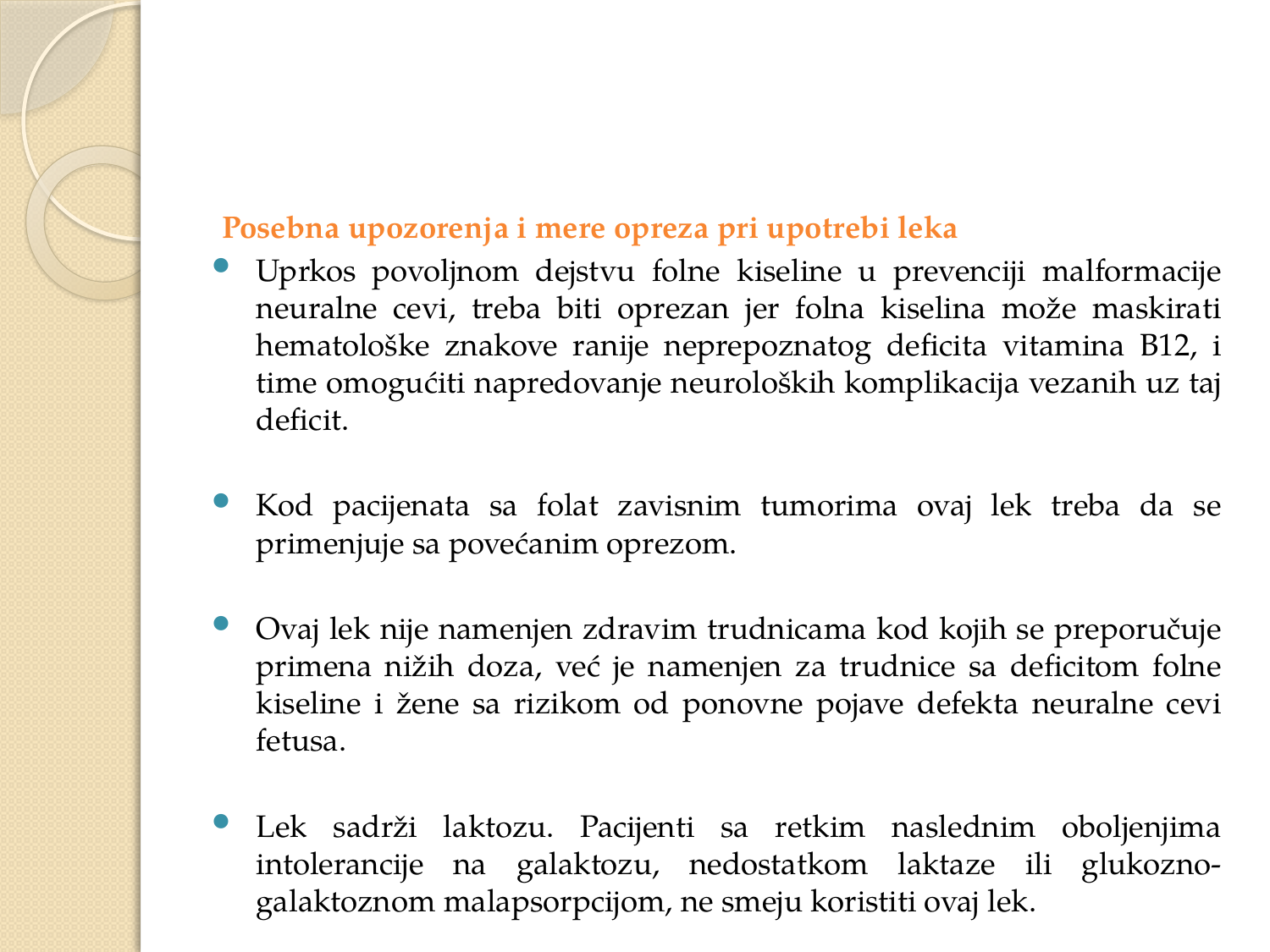

#
Posebna upozorenja i mere opreza pri upotrebi leka
Uprkos povoljnom dejstvu folne kiseline u prevenciji malformacije neuralne cevi, treba biti oprezan jer folna kiselina može maskirati hematološke znakove ranije neprepoznatog deficita vitamina B12, i time omogućiti napredovanje neuroloških komplikacija vezanih uz taj deficit.

Kod pacijenata sa folat zavisnim tumorima ovaj lek treba da se primenjuje sa povećanim oprezom.

Ovaj lek nije namenjen zdravim trudnicama kod kojih se preporučuje primena nižih doza, već je namenjen za trudnice sa deficitom folne kiseline i žene sa rizikom od ponovne pojave defekta neuralne cevi fetusa.

Lek sadrži laktozu. Pacijenti sa retkim naslednim oboljenjima intolerancije na galaktozu, nedostatkom laktaze ili glukozno-galaktoznom malapsorpcijom, ne smeju koristiti ovaj lek.